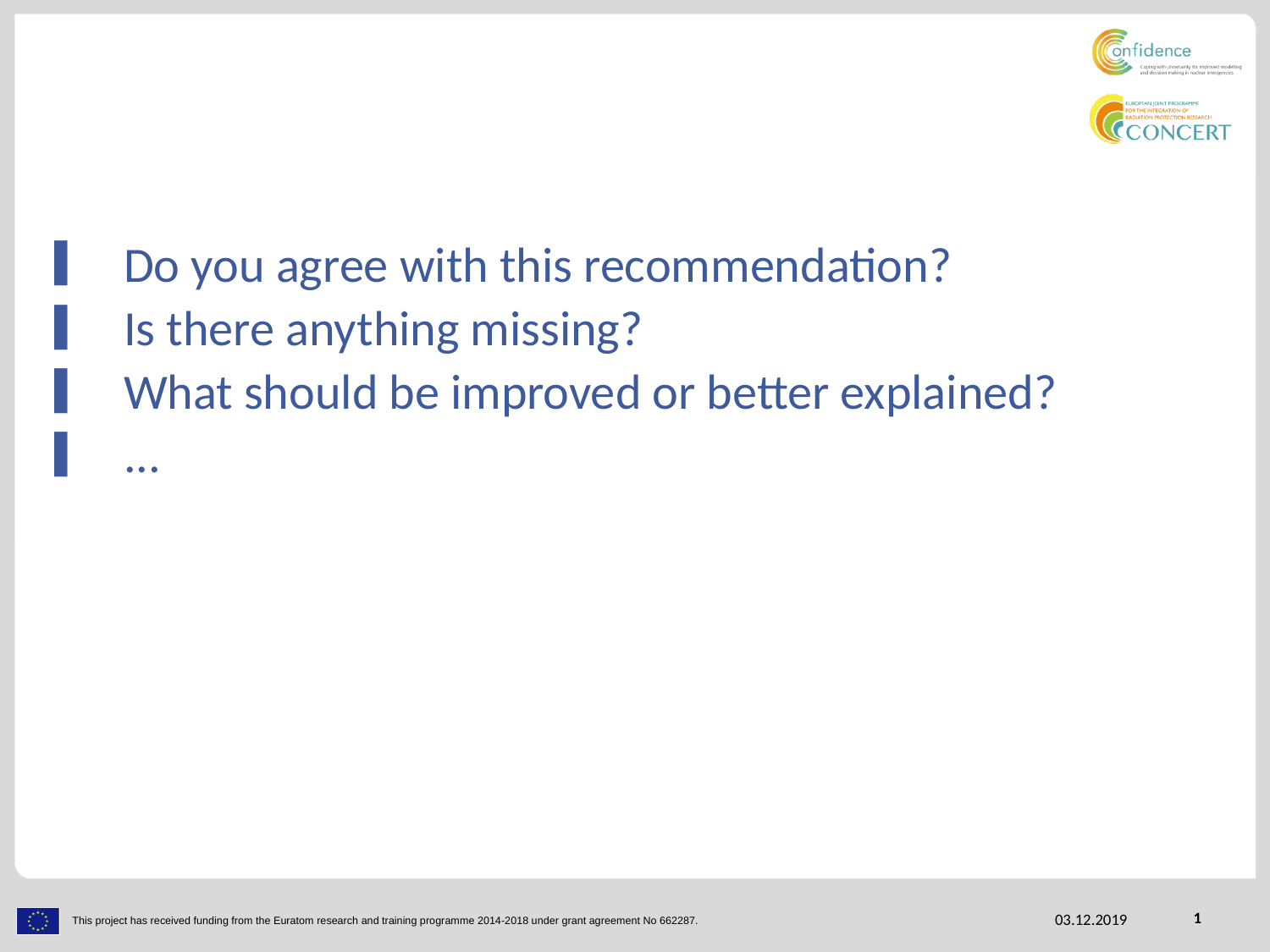

Do you agree with this recommendation?
Is there anything missing?
What should be improved or better explained?
...